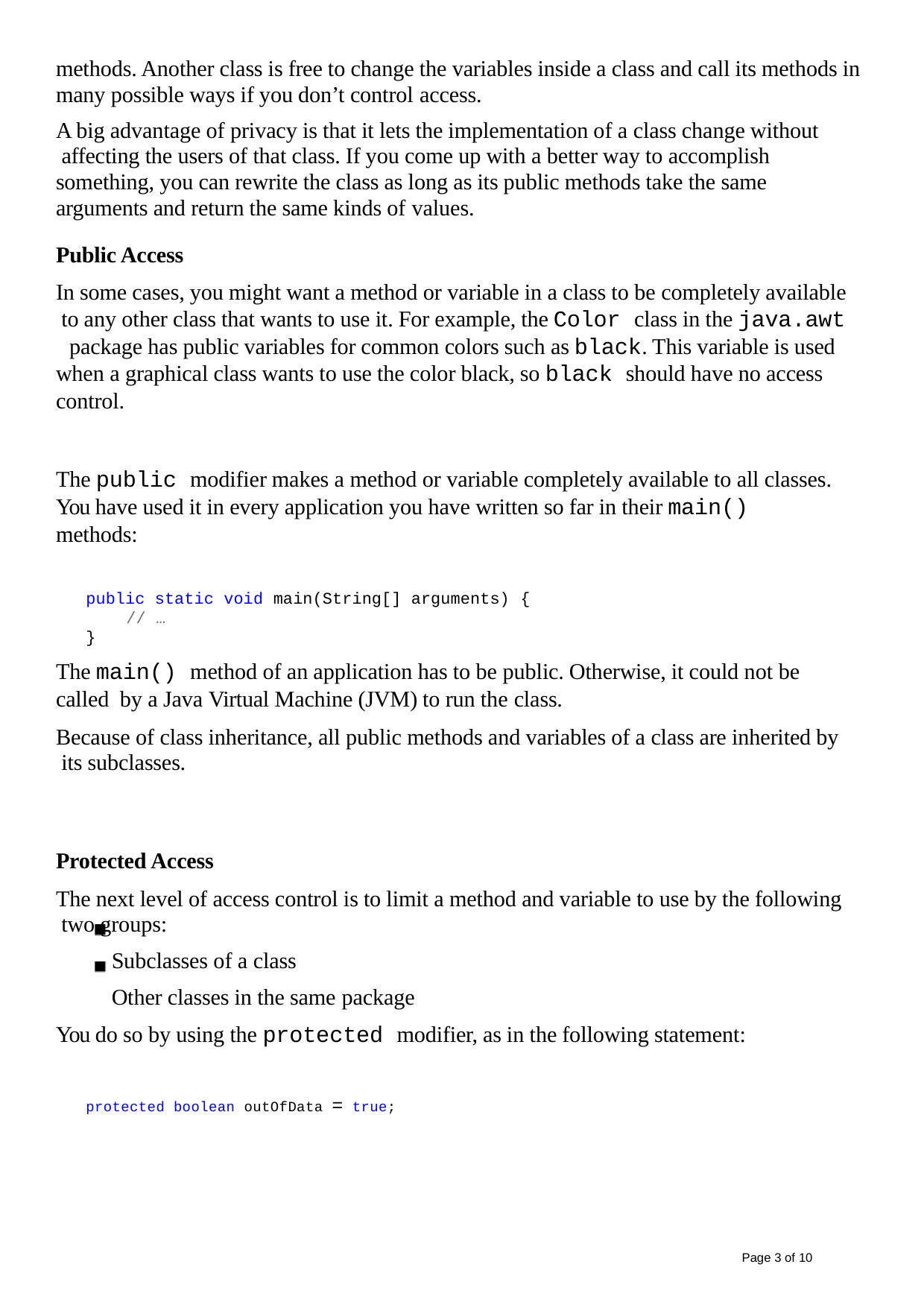

methods. Another class is free to change the variables inside a class and call its methods in  many possible ways if you don’t control access.
A big advantage of privacy is that it lets the implementation of a class change without  affecting the users of that class. If you come up with a better way to accomplish  something, you can rewrite the class as long as its public methods take the same  arguments and return the same kinds of values.
Public Access
In some cases, you might want a method or variable in a class to be completely available  to any other class that wants to use it. For example, the Color class in the java.awt  package has public variables for common colors such as black. This variable is used  when a graphical class wants to use the color black, so black should have no access  control.

The public modifier makes a method or variable completely available to all classes.  You have used it in every application you have written so far in their main() methods:

public static void main(String[] arguments) {
// …
}
The main() method of an application has to be public. Otherwise, it could not be called  by a Java Virtual Machine (JVM) to run the class.
Because of class inheritance, all public methods and variables of a class are inherited by  its subclasses.

Protected Access
The next level of access control is to limit a method and variable to use by the following  two groups:
Subclasses of a class
Other classes in the same package
You do so by using the protected modifier, as in the following statement:

protected boolean outOfData = true;

Page 3 of 10